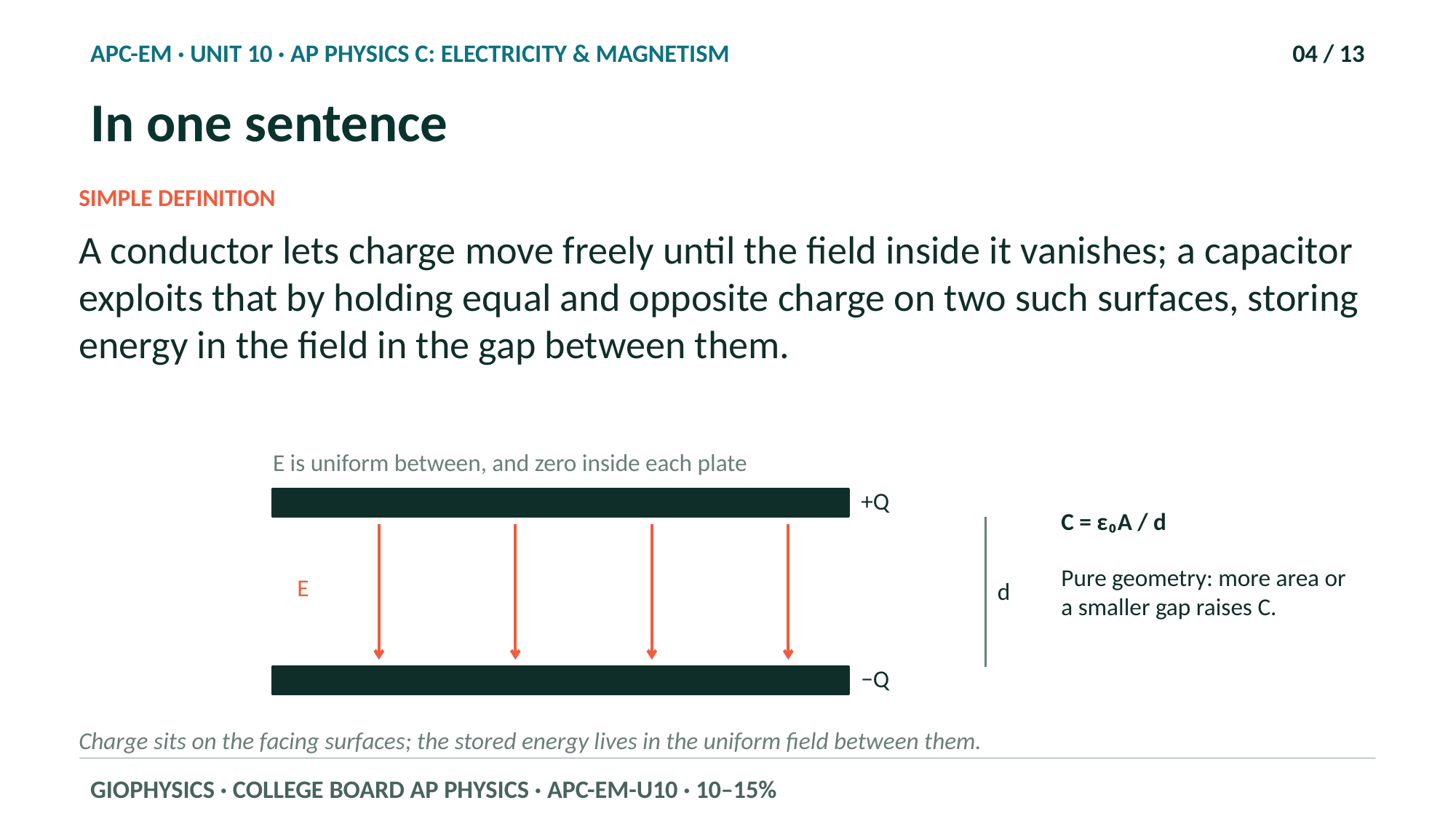

APC-EM · UNIT 10 · AP PHYSICS C: ELECTRICITY & MAGNETISM
04 / 13
In one sentence
SIMPLE DEFINITION
A conductor lets charge move freely until the field inside it vanishes; a capacitor exploits that by holding equal and opposite charge on two such surfaces, storing energy in the field in the gap between them.
E is uniform between, and zero inside each plate
+Q

C = ε₀A / d
Pure geometry: more area or a smaller gap raises C.
E
d
−Q

Charge sits on the facing surfaces; the stored energy lives in the uniform field between them.

GIOPHYSICS · COLLEGE BOARD AP PHYSICS · APC-EM-U10 · 10–15%